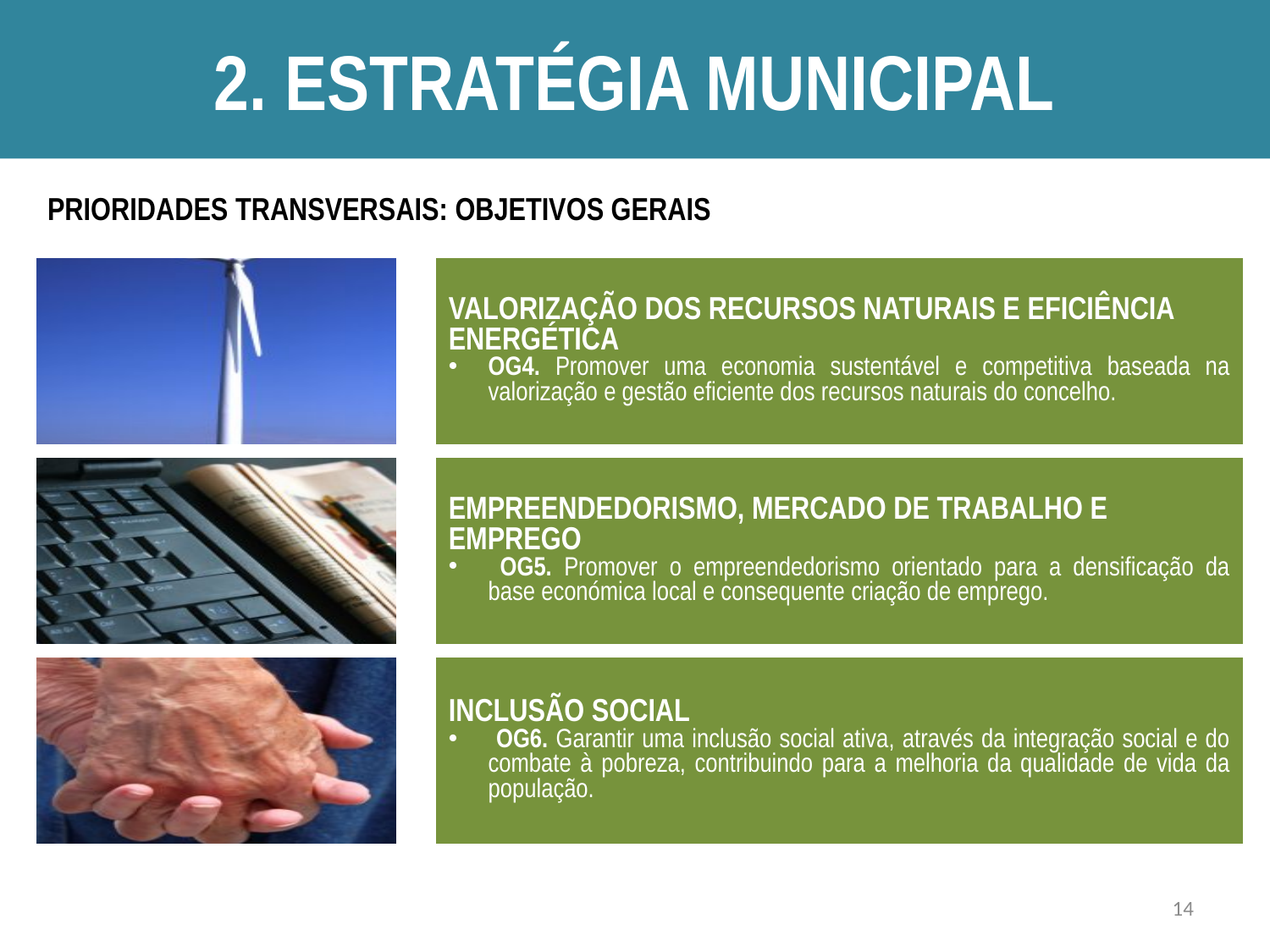

# 2. Estratégia Municipal
PRIORIDADES TRANSVERSAIS: OBJETIVOS GERAIS
Valorização dos Recursos Naturais e Eficiência Energética
OG4. Promover uma economia sustentável e competitiva baseada na valorização e gestão eficiente dos recursos naturais do concelho.
Empreendedorismo, Mercado de Trabalho e Emprego
 OG5. Promover o empreendedorismo orientado para a densificação da base económica local e consequente criação de emprego.
Inclusão Social
 OG6. Garantir uma inclusão social ativa, através da integração social e do combate à pobreza, contribuindo para a melhoria da qualidade de vida da população.
14